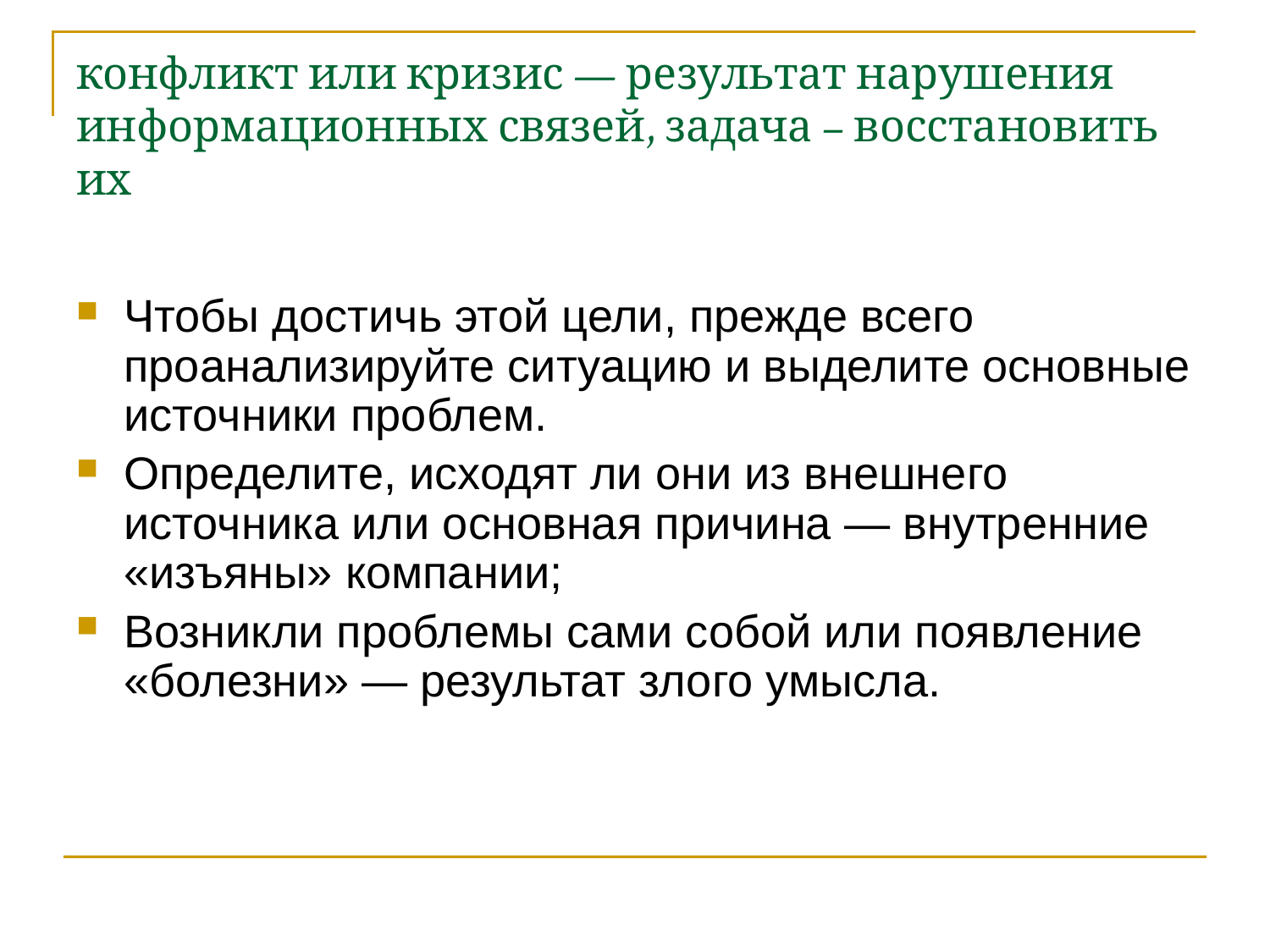

конфликт или кризис — результат нарушения информационных связей, задача – восстановить их

Чтобы достичь этой цели, прежде всего проанализируйте ситуацию и выделите основные источники проблем.
Определите, исходят ли они из внешнего источника или основная причина — внутренние «изъяны» компании;
Возникли проблемы сами собой или появление «болезни» — результат злого умысла.